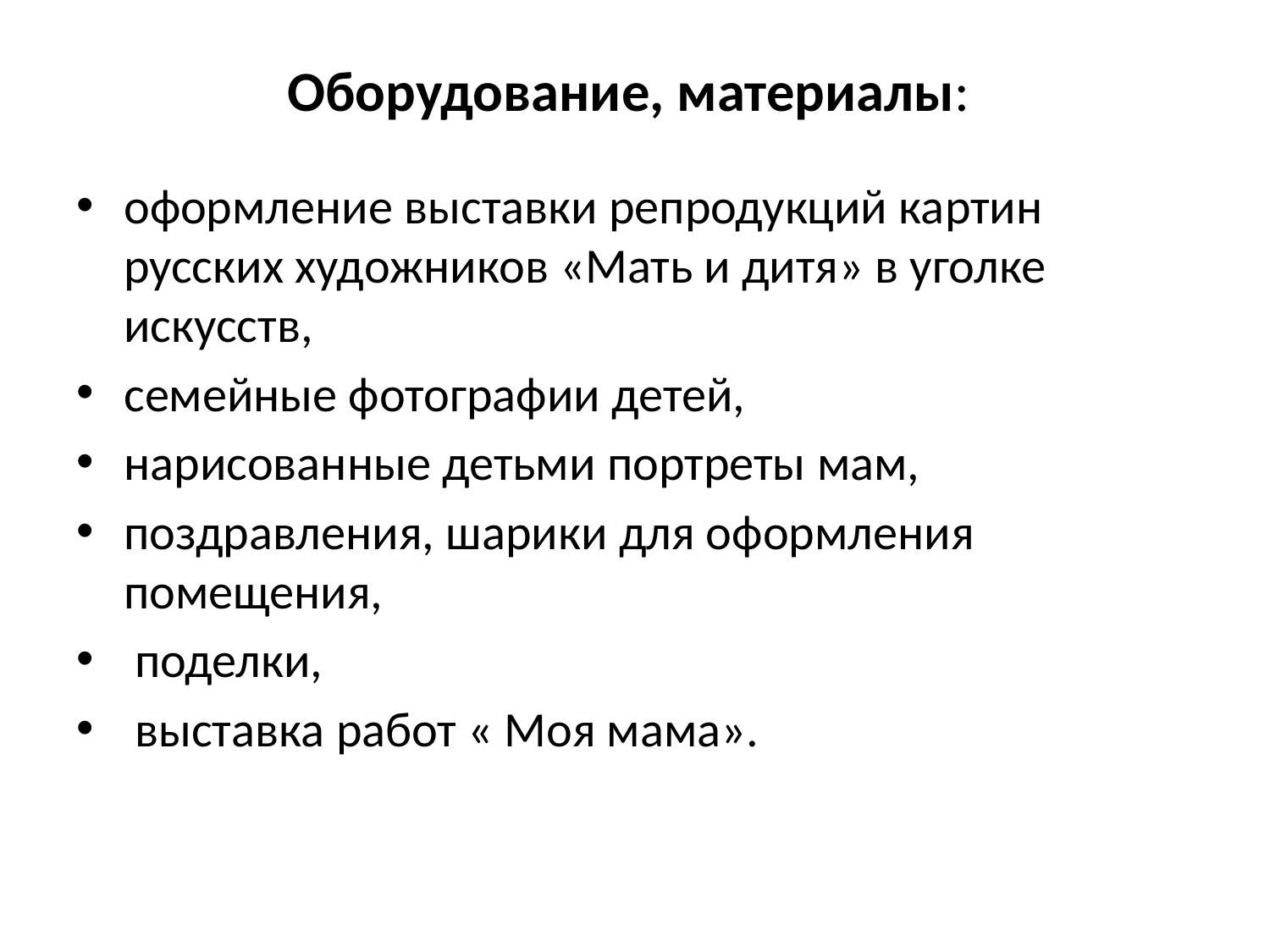

# Оборудование, материалы:
оформление выставки репродукций картин русских художников «Мать и дитя» в уголке искусств,
семейные фотографии детей,
нарисованные детьми портреты мам,
поздравления, шарики для оформления помещения,
 поделки,
 выставка работ « Моя мама».